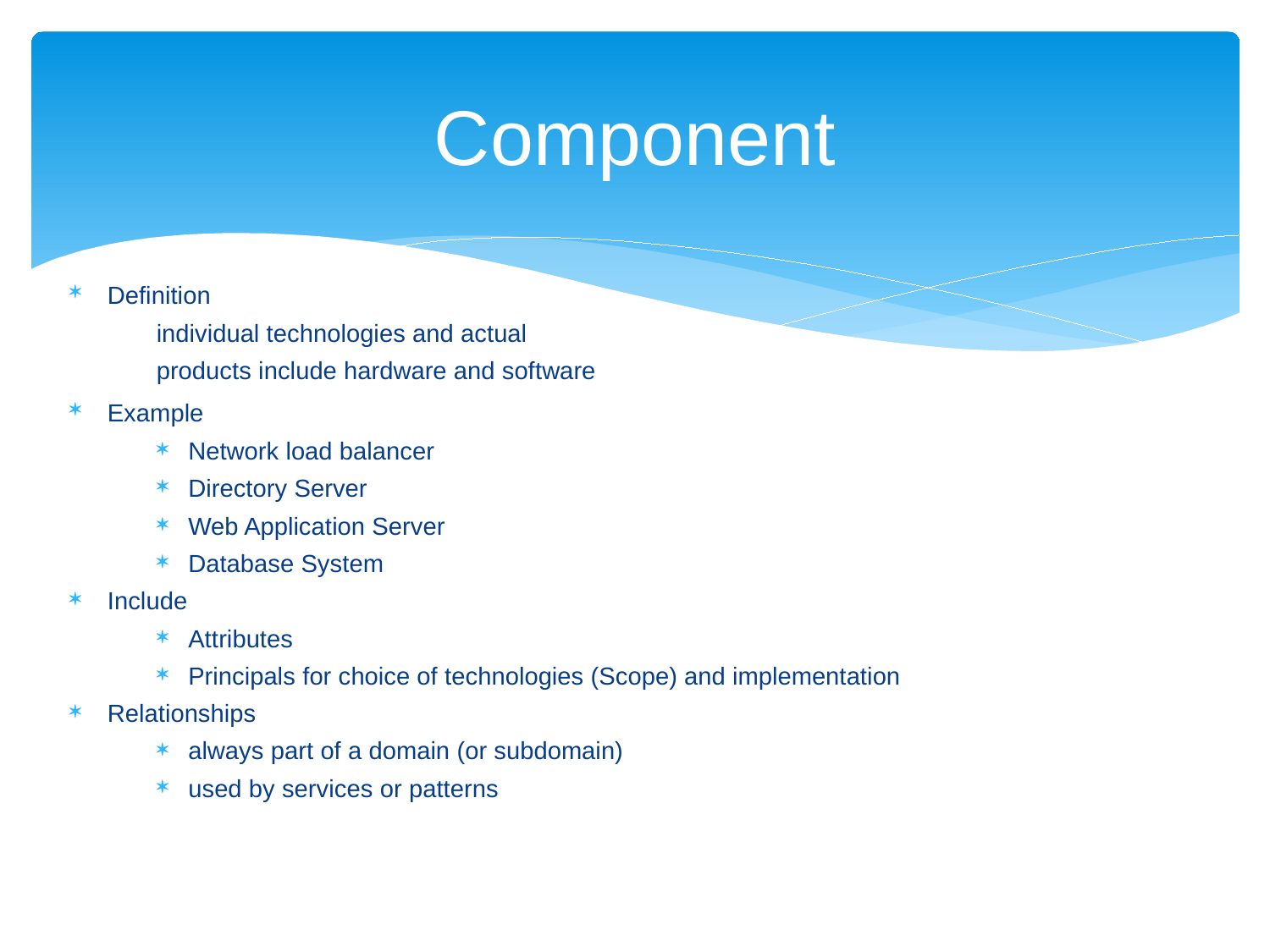

# Component
Definition
individual technologies and actual
products include hardware and software
Example
Network load balancer
Directory Server
Web Application Server
Database System
Include
Attributes
Principals for choice of technologies (Scope) and implementation
Relationships
always part of a domain (or subdomain)
used by services or patterns